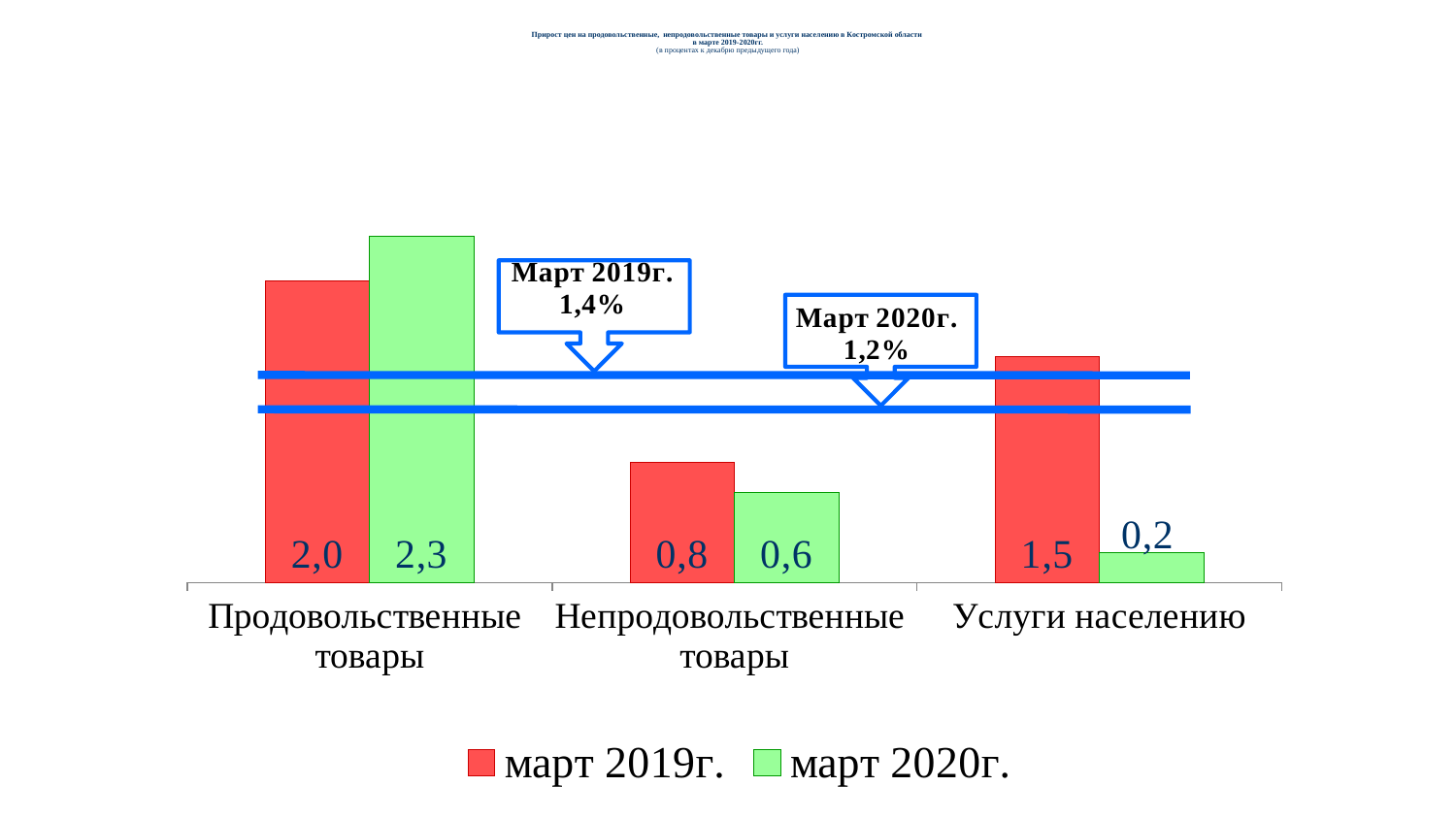

# Прирост цен на продовольственные,  непродовольственные товары и услуги населению в Костромской области в марте 2019-2020гг. (в процентах к декабрю предыдущего года)

### Chart

| Category | март 2019г. | март 2020г. |
|---|---|---|
| Продовольственные
товары | 2.0 | 2.3 |
| Непродовольственные
товары | 0.8 | 0.6000000000000006 |
| Услуги населению | 1.5 | 0.2 |